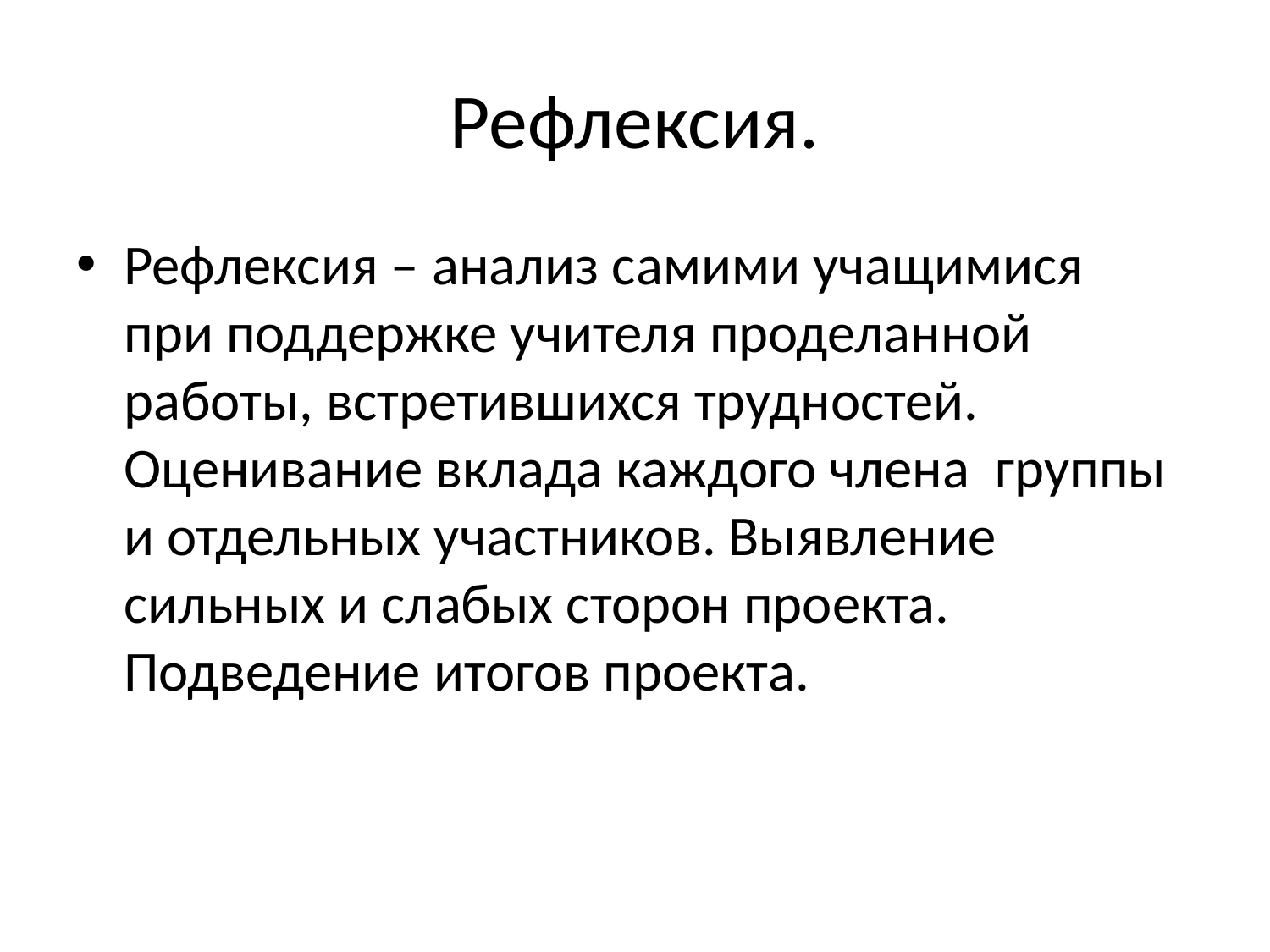

# Рефлексия.
Рефлексия – анализ самими учащимися  при поддержке учителя проделанной работы, встретившихся трудностей. Оценивание вклада каждого члена  группы и отдельных участников. Выявление сильных и слабых сторон проекта. Подведение итогов проекта.